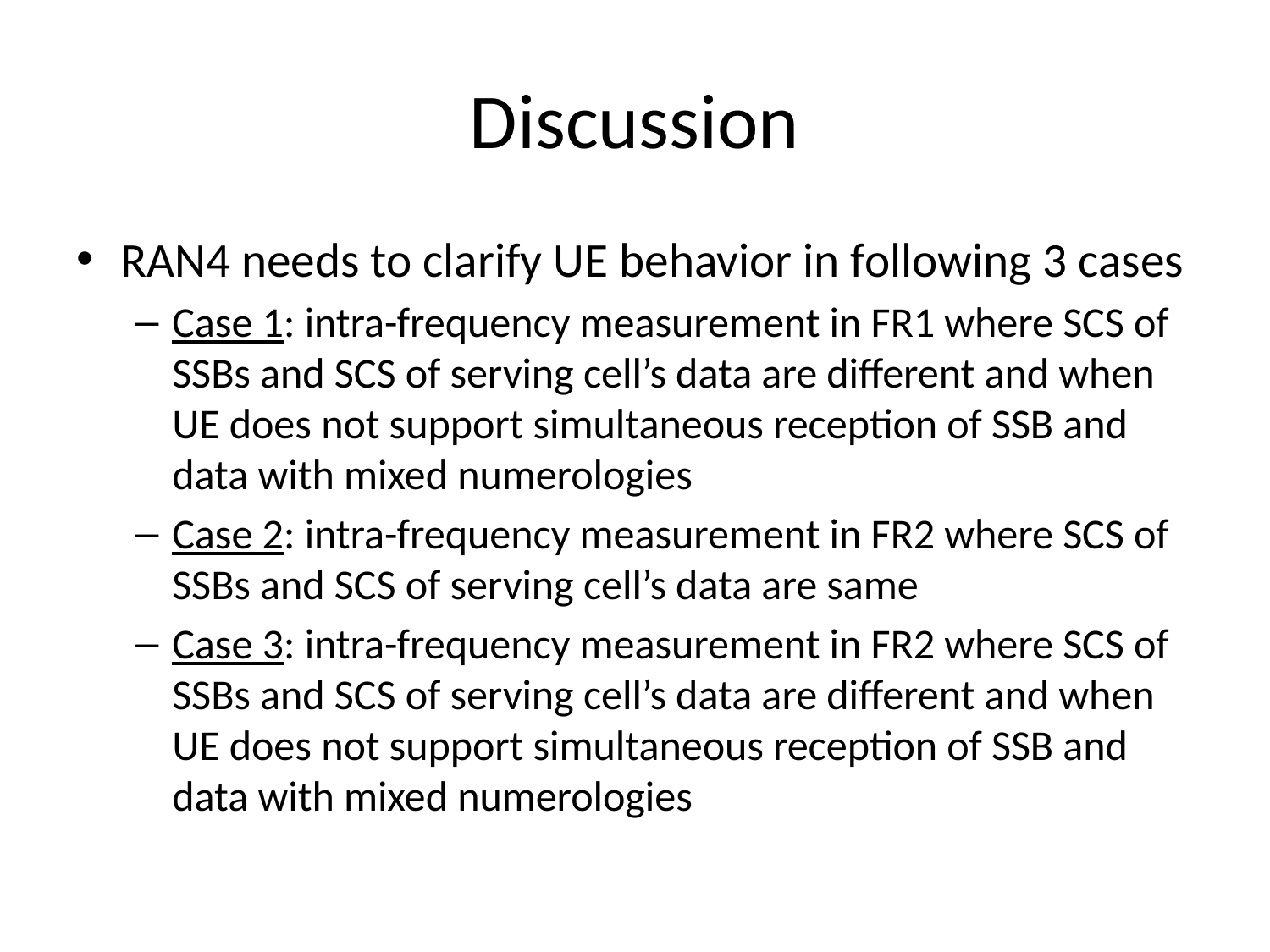

# Discussion
RAN4 needs to clarify UE behavior in following 3 cases
Case 1: intra-frequency measurement in FR1 where SCS of SSBs and SCS of serving cell’s data are different and when UE does not support simultaneous reception of SSB and data with mixed numerologies
Case 2: intra-frequency measurement in FR2 where SCS of SSBs and SCS of serving cell’s data are same
Case 3: intra-frequency measurement in FR2 where SCS of SSBs and SCS of serving cell’s data are different and when UE does not support simultaneous reception of SSB and data with mixed numerologies